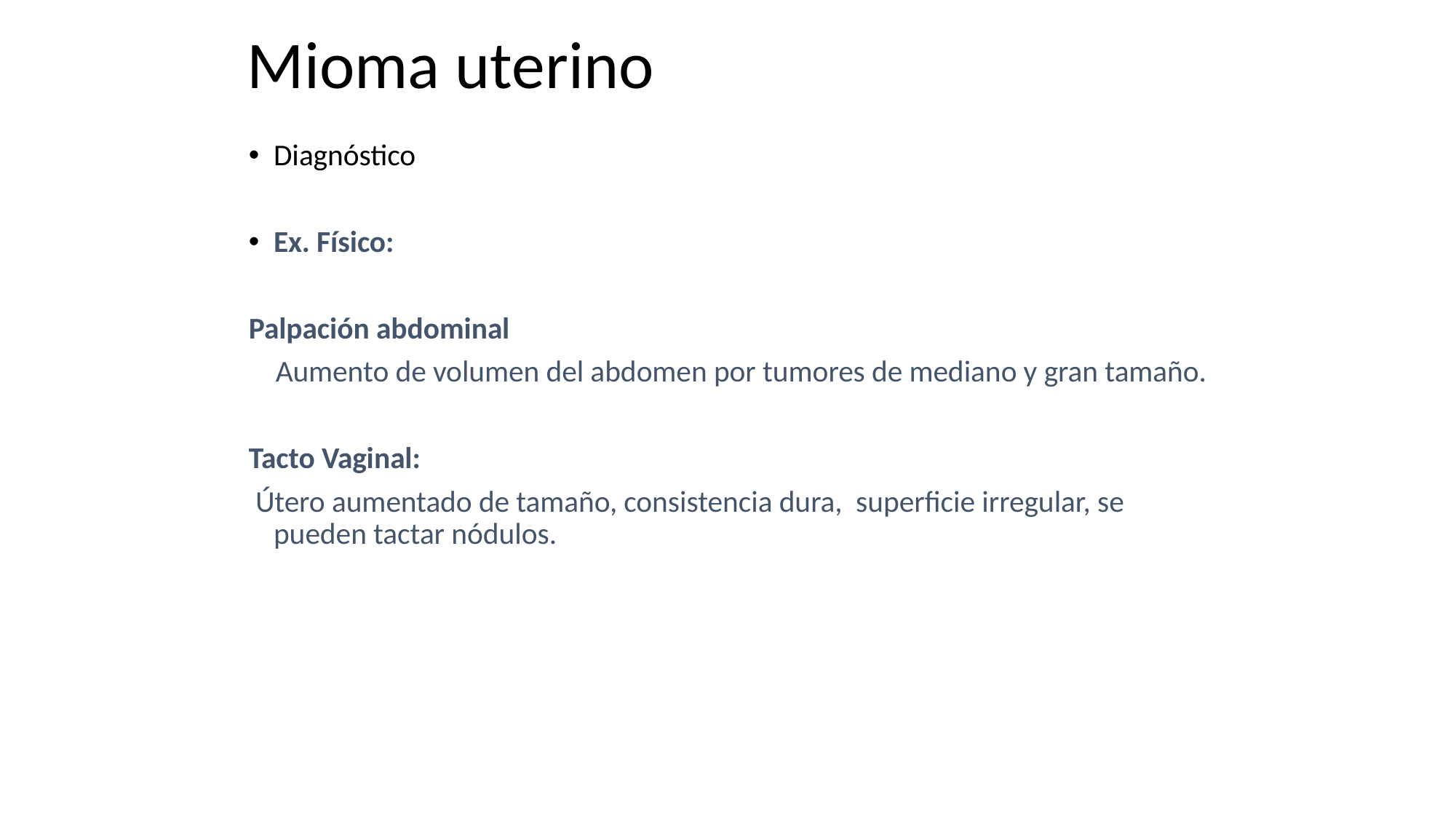

# Mioma uterino
Diagnóstico

Ex. Físico:

Palpación abdominal
    Aumento de volumen del abdomen por tumores de mediano y gran tamaño.

Tacto Vaginal:
 Útero aumentado de tamaño, consistencia dura,  superficie irregular, se pueden tactar nódulos.